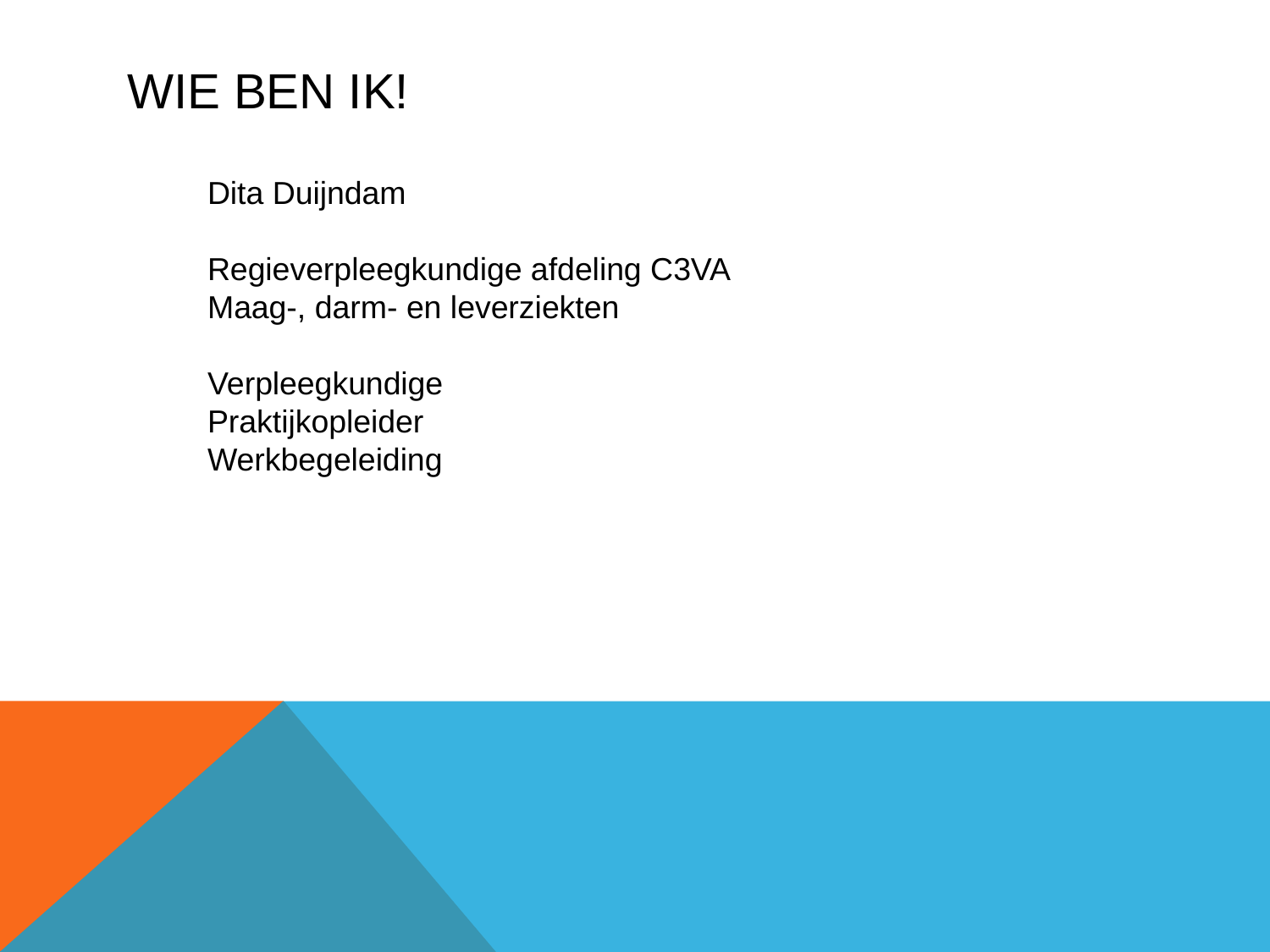

# Wie ben ik!
Dita Duijndam

Regieverpleegkundige afdeling C3VA
Maag-, darm- en leverziekten

Verpleegkundige
Praktijkopleider
Werkbegeleiding